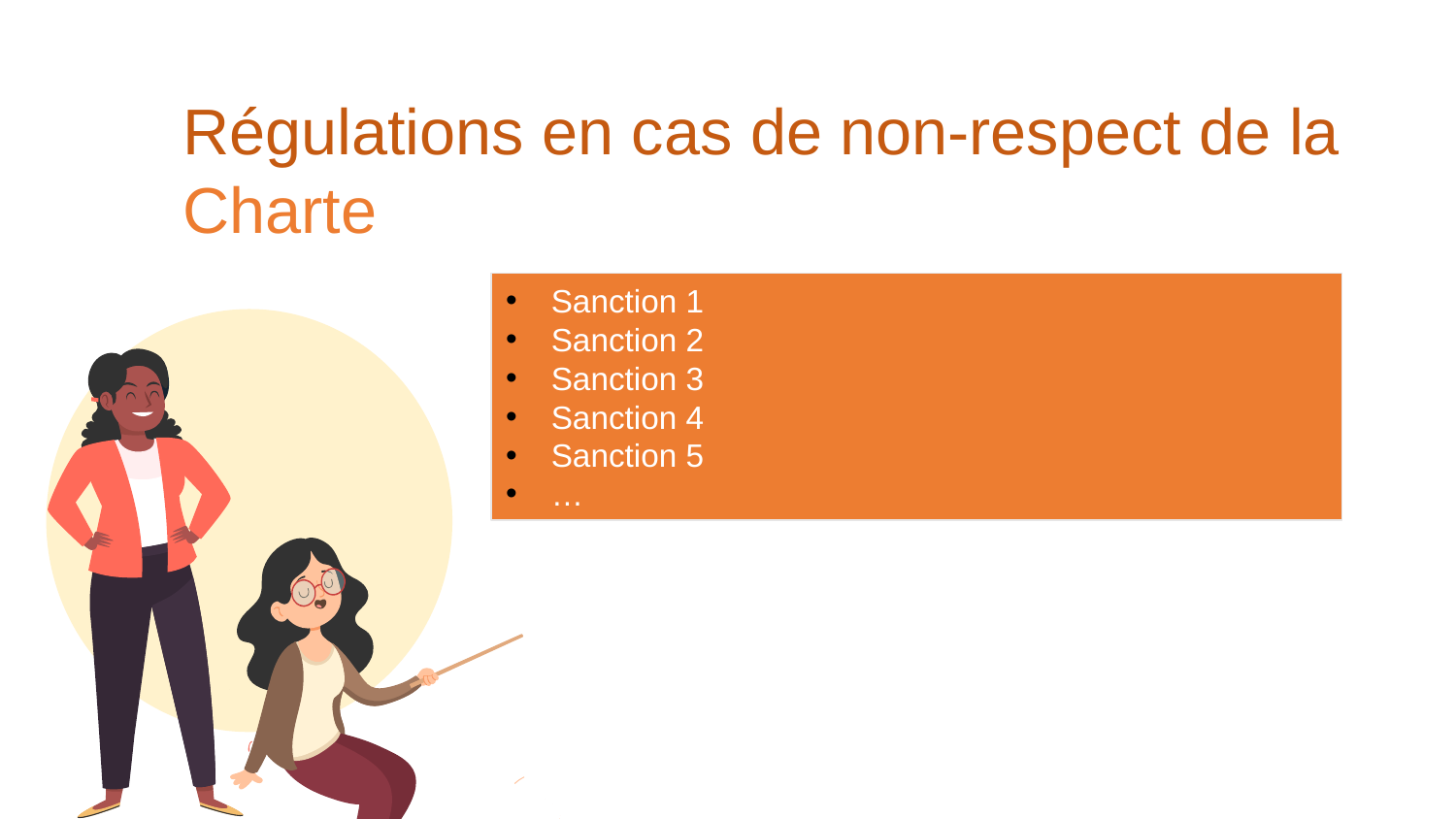

Régulations en cas de non-respect de la Charte

Sanction 1
Sanction 2
Sanction 3
Sanction 4
Sanction 5
…